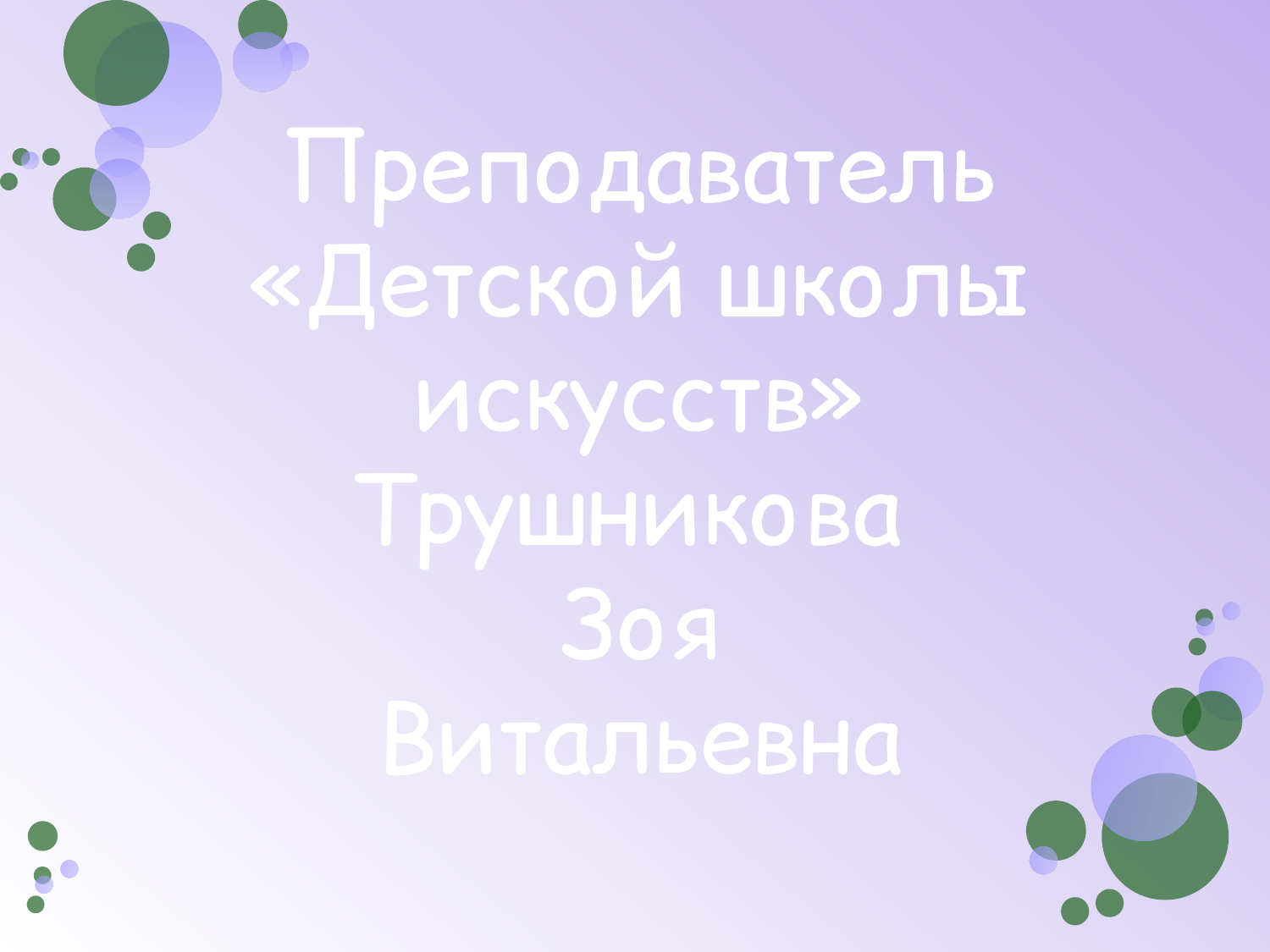

Преподаватель
«Детской школы искусств»
Трушникова
Зоя
Витальевна